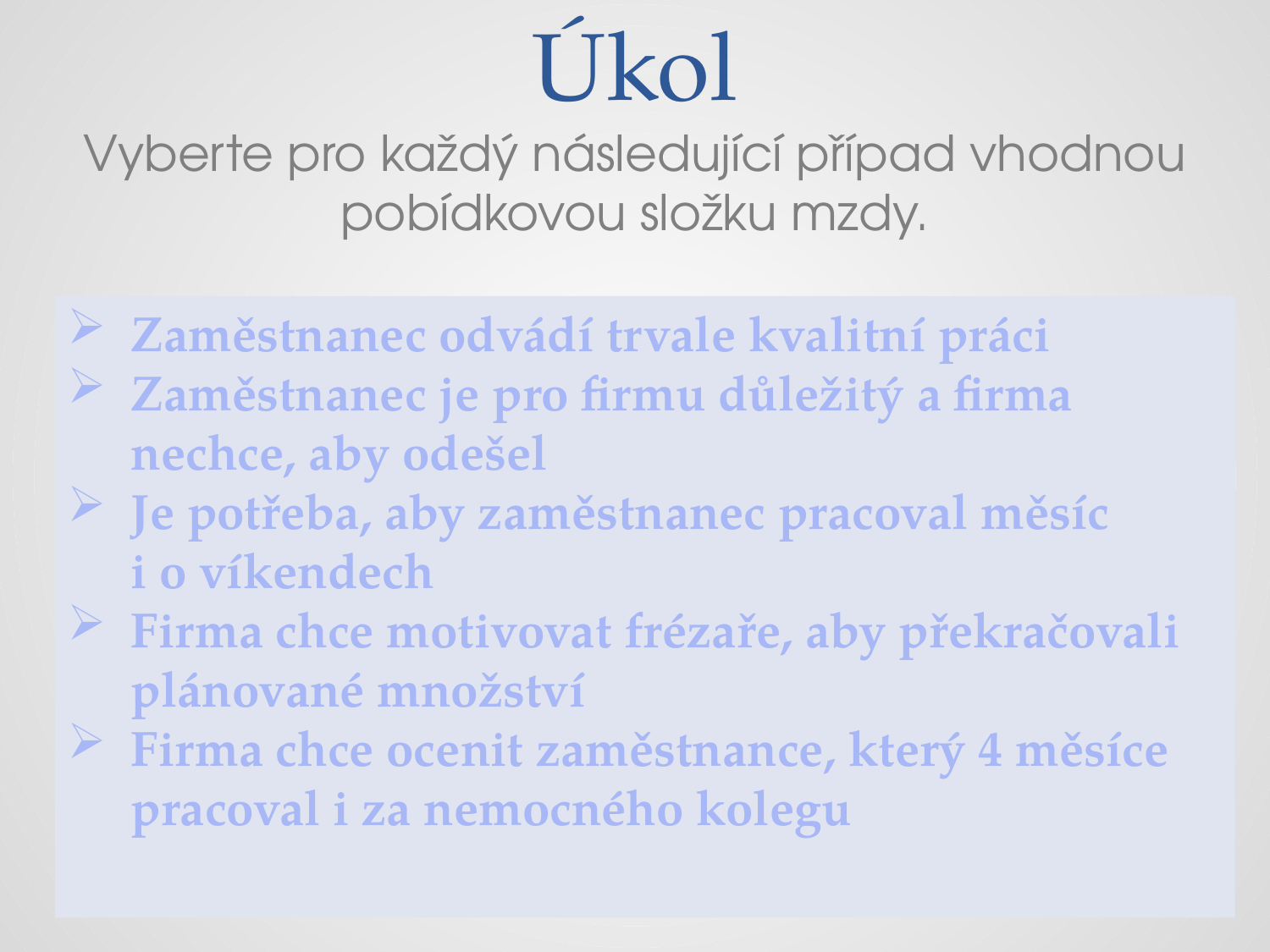

# Úkol
Vyberte pro každý následující případ vhodnou pobídkovou složku mzdy.
Zaměstnanec odvádí trvale kvalitní práci
Zaměstnanec je pro firmu důležitý a firma nechce, aby odešel
Je potřeba, aby zaměstnanec pracoval měsíc
i o víkendech
Firma chce motivovat frézaře, aby překračovali plánované množství
Firma chce ocenit zaměstnance, který 4 měsíce pracoval i za nemocného kolegu